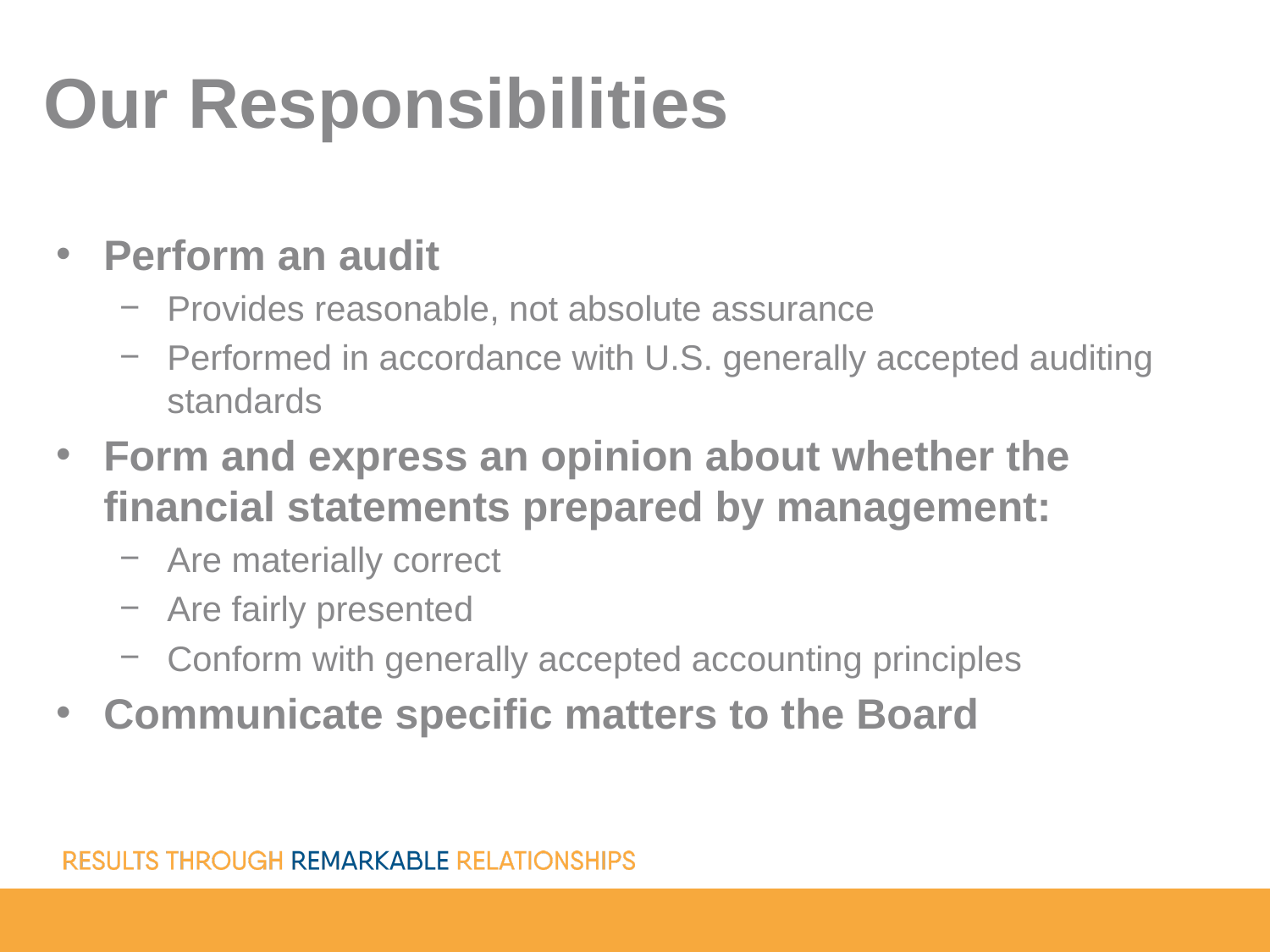

Our Responsibilities
Perform an audit
Provides reasonable, not absolute assurance
Performed in accordance with U.S. generally accepted auditing standards
Form and express an opinion about whether the financial statements prepared by management:
Are materially correct
Are fairly presented
Conform with generally accepted accounting principles
Communicate specific matters to the Board